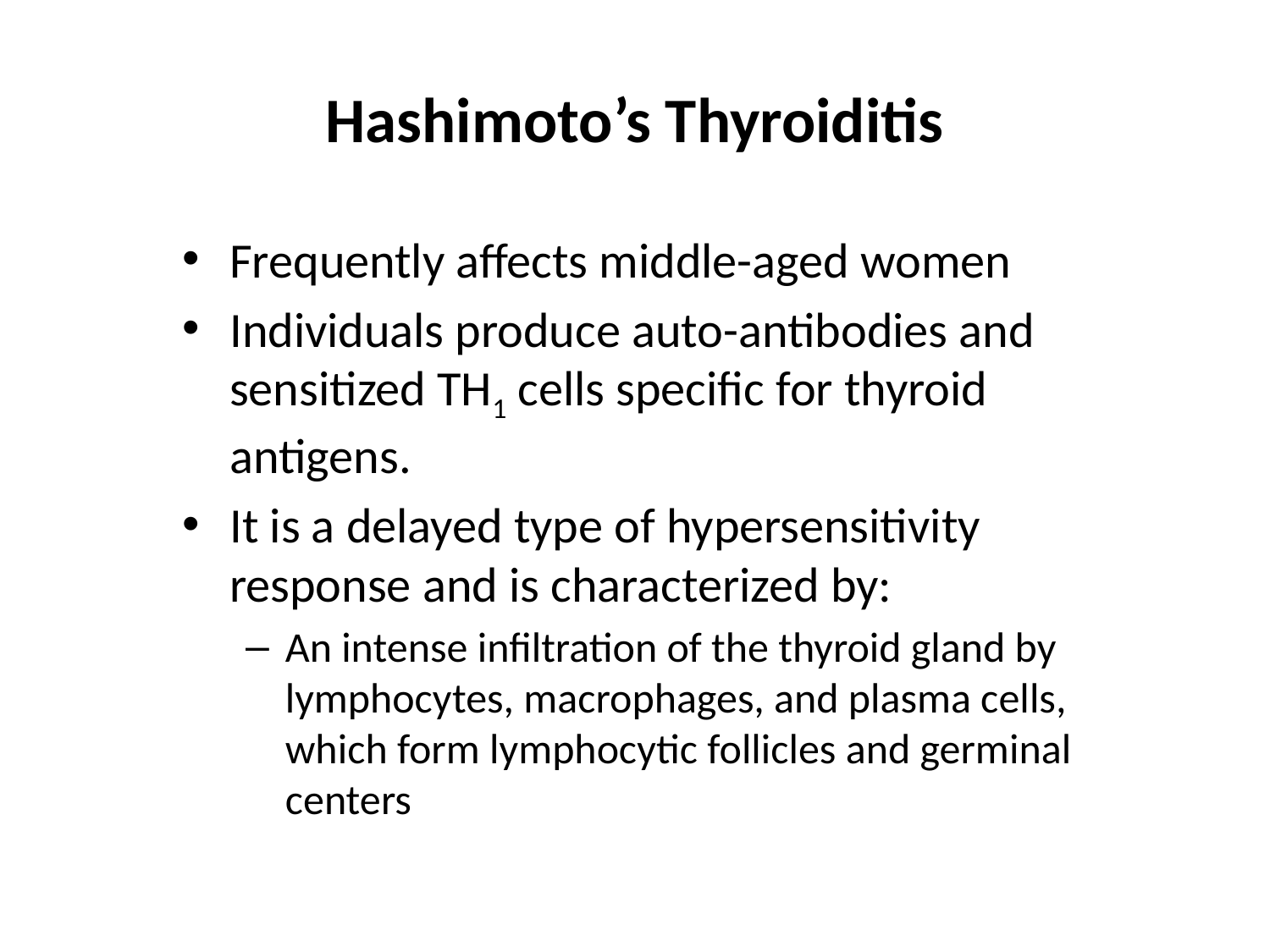

# Hashimoto’s Thyroiditis
Frequently affects middle-aged women
Individuals produce auto-antibodies and sensitized TH1 cells specific for thyroid antigens.
It is a delayed type of hypersensitivity response and is characterized by:
An intense infiltration of the thyroid gland by lymphocytes, macrophages, and plasma cells, which form lymphocytic follicles and germinal centers